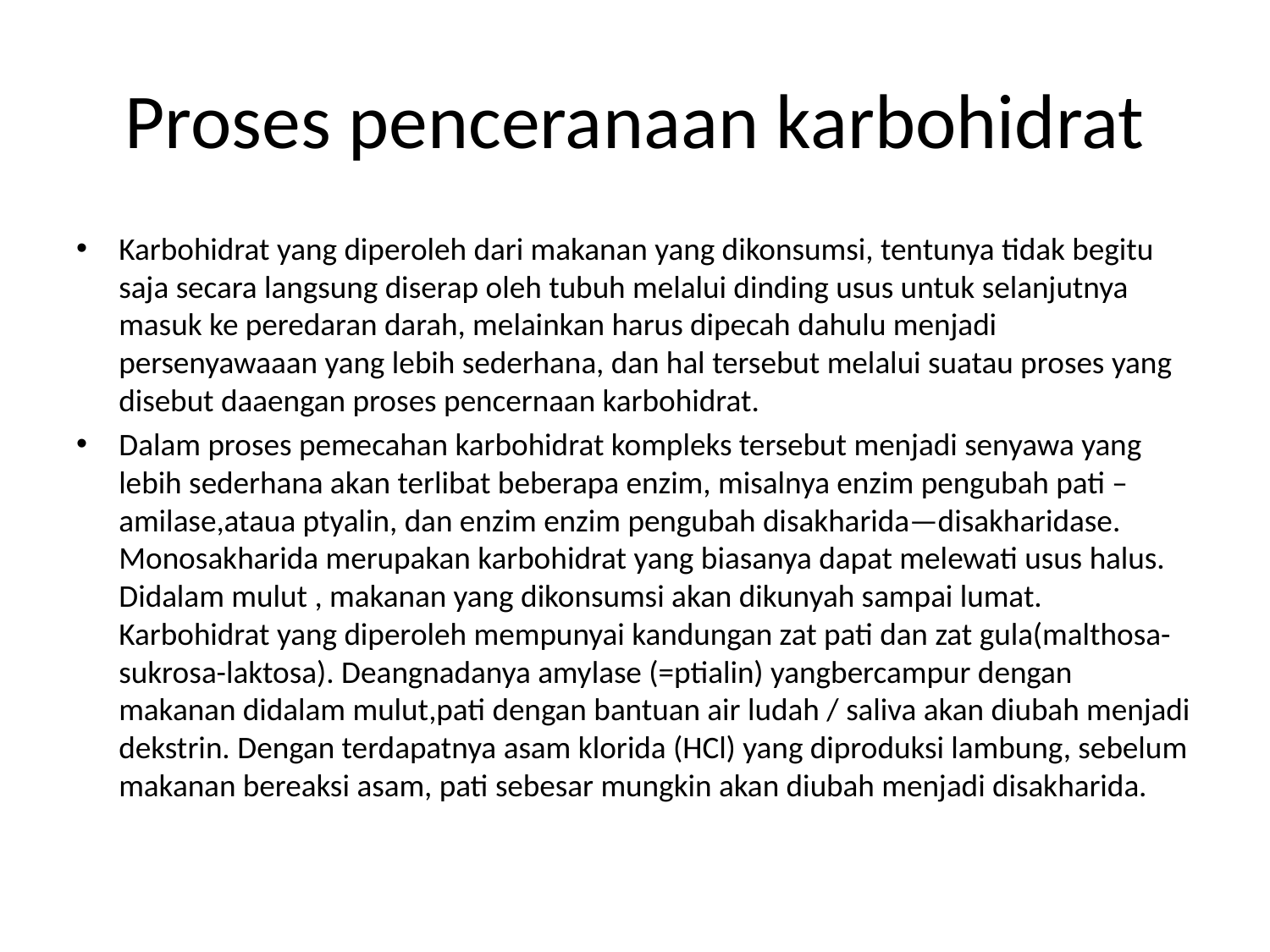

# Proses penceranaan karbohidrat
Karbohidrat yang diperoleh dari makanan yang dikonsumsi, tentunya tidak begitu saja secara langsung diserap oleh tubuh melalui dinding usus untuk selanjutnya masuk ke peredaran darah, melainkan harus dipecah dahulu menjadi persenyawaaan yang lebih sederhana, dan hal tersebut melalui suatau proses yang disebut daaengan proses pencernaan karbohidrat.
Dalam proses pemecahan karbohidrat kompleks tersebut menjadi senyawa yang lebih sederhana akan terlibat beberapa enzim, misalnya enzim pengubah pati –amilase,ataua ptyalin, dan enzim enzim pengubah disakharida—disakharidase. Monosakharida merupakan karbohidrat yang biasanya dapat melewati usus halus. Didalam mulut , makanan yang dikonsumsi akan dikunyah sampai lumat. Karbohidrat yang diperoleh mempunyai kandungan zat pati dan zat gula(malthosa-sukrosa-laktosa). Deangnadanya amylase (=ptialin) yangbercampur dengan makanan didalam mulut,pati dengan bantuan air ludah / saliva akan diubah menjadi dekstrin. Dengan terdapatnya asam klorida (HCl) yang diproduksi lambung, sebelum makanan bereaksi asam, pati sebesar mungkin akan diubah menjadi disakharida.